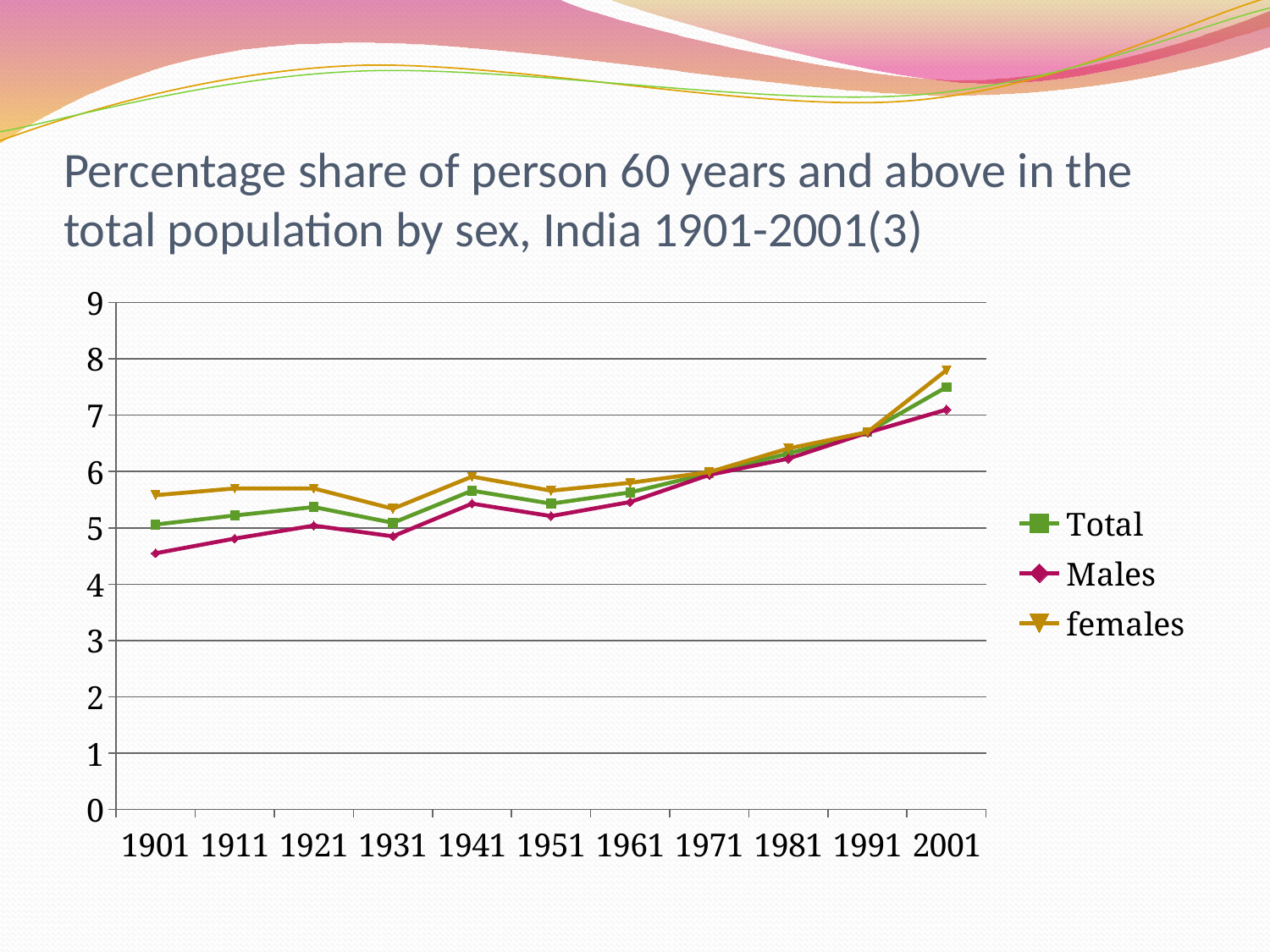

# Percentage share of person 60 years and above in the total population by sex, India 1901-2001(3)

### Chart

| Category | Total | Males | females |
|---|---|---|---|
| 1901 | 5.06 | 4.55 | 5.58 |
| 1911 | 5.22 | 4.81 | 5.7 |
| 1921 | 5.37 | 5.04 | 5.7 |
| 1931 | 5.09 | 4.85 | 5.34 |
| 1941 | 5.6599999999999975 | 5.430000000000002 | 5.91 |
| 1951 | 5.430000000000002 | 5.21 | 5.6599999999999975 |
| 1961 | 5.63 | 5.46 | 5.8 |
| 1971 | 5.970000000000002 | 5.94 | 5.99 |
| 1981 | 6.3199999999999985 | 6.23 | 6.41 |
| 1991 | 6.7 | 6.6899999999999995 | 6.7 |
| 2001 | 7.5 | 7.1 | 7.8 |